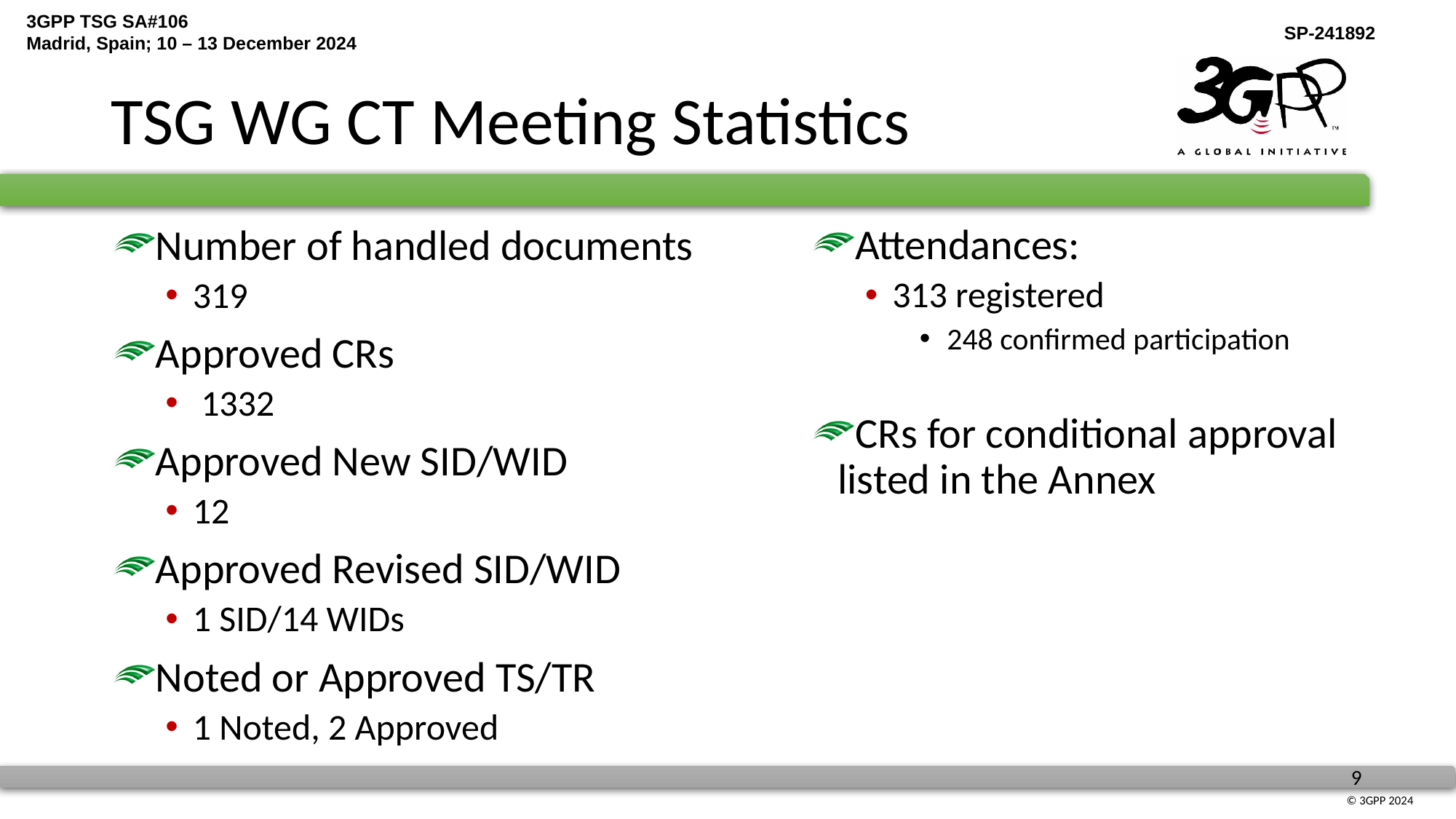

# TSG WG CT Meeting Statistics
Attendances:
313 registered
248 confirmed participation

CRs for conditional approval listed in the Annex
Number of handled documents
319
Approved CRs
 1332
Approved New SID/WID
12
Approved Revised SID/WID
1 SID/14 WIDs
Noted or Approved TS/TR
1 Noted, 2 Approved